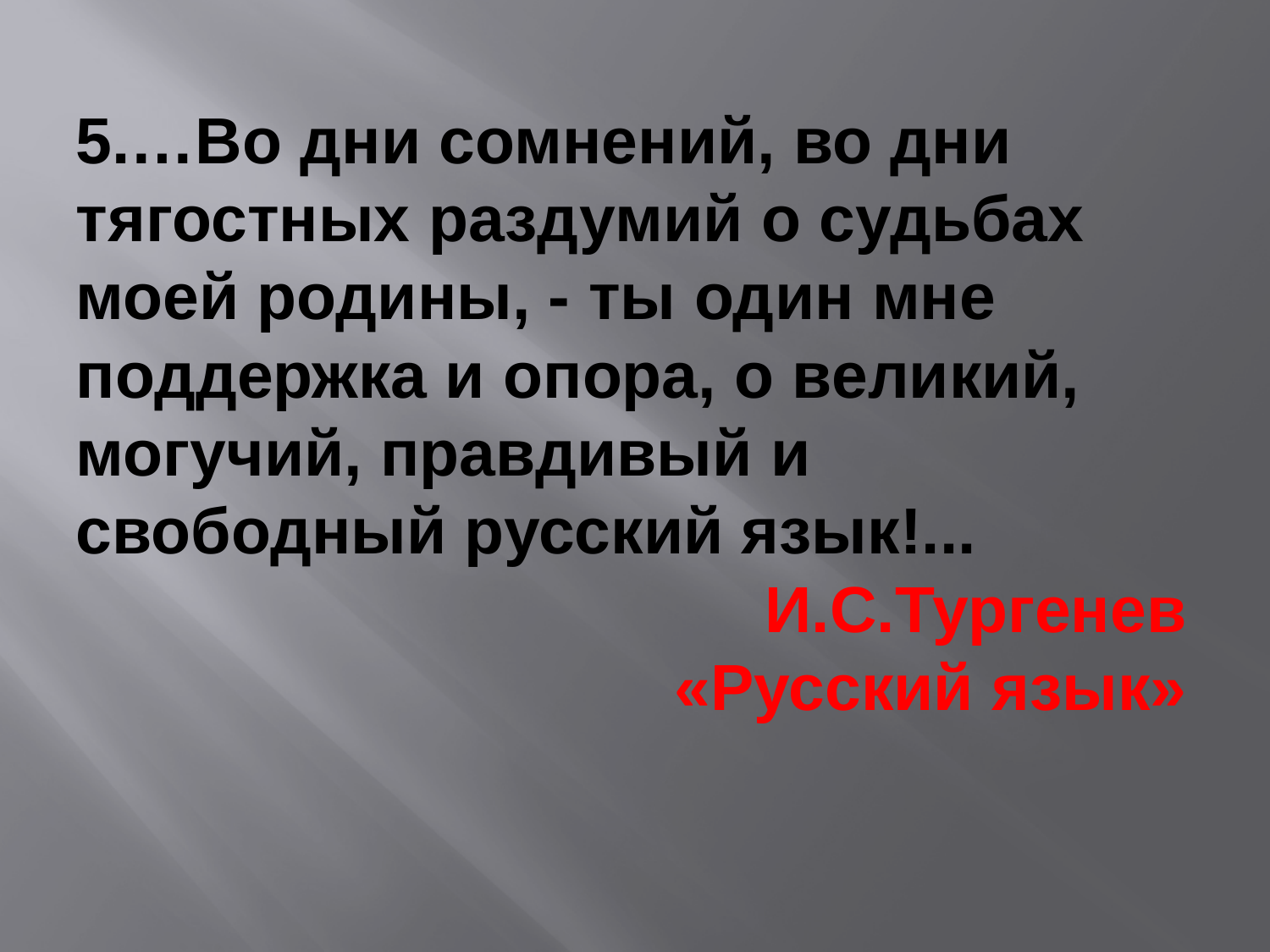

# 5.…Во дни сомнений, во дни тягостных раздумий о судьбах моей родины, - ты один мне поддержка и опора, о великий, могучий, правдивый и свободный русский язык!... И.С.Тургенев «Русский язык»